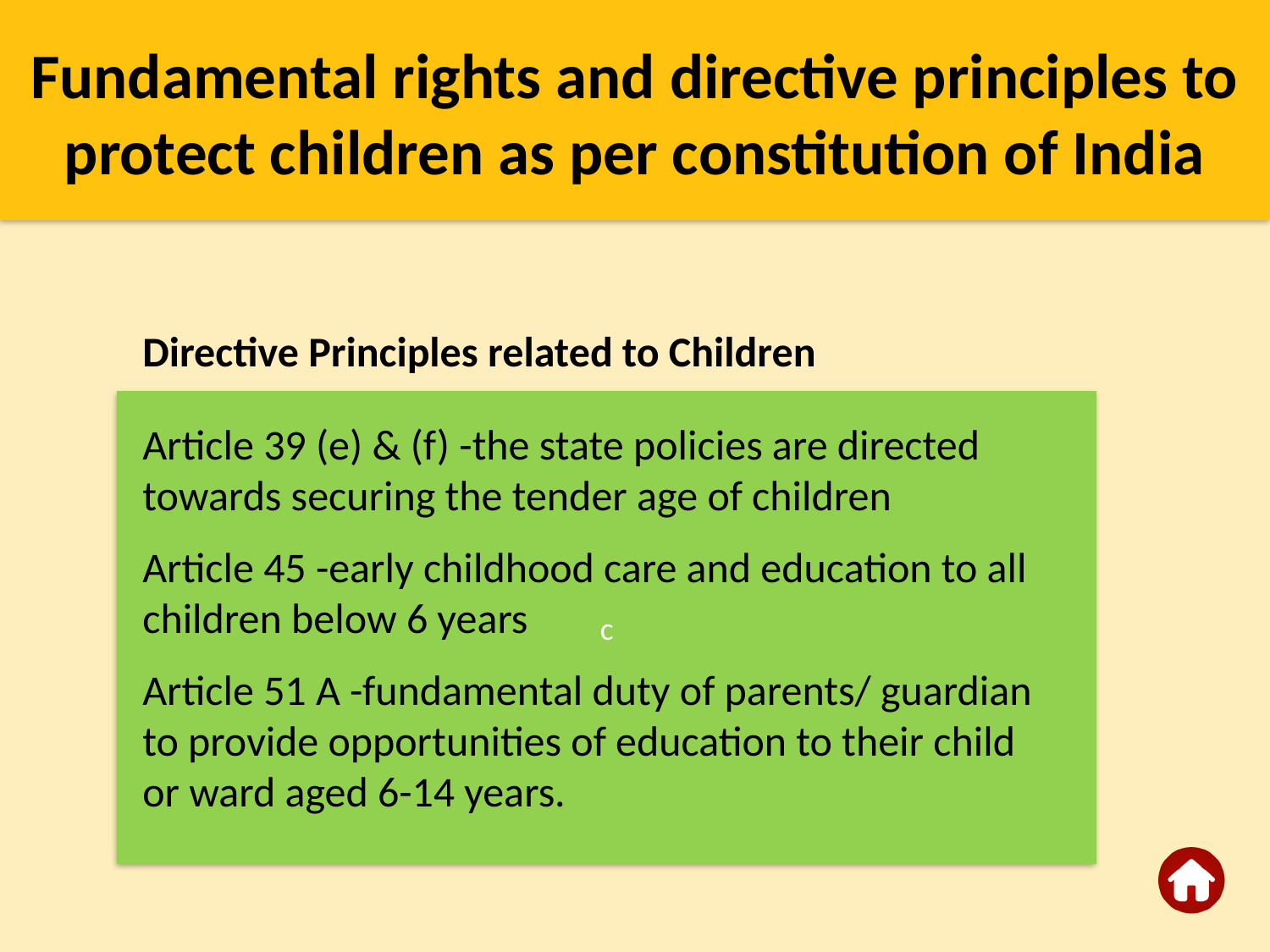

Fundamental rights and directive principles to protect children as per constitution of India
Directive Principles related to Children
Article 39 (e) & (f) -the state policies are directed towards securing the tender age of children
Article 45 -early childhood care and education to all children below 6 years
Article 51 A -fundamental duty of parents/ guardian to provide opportunities of education to their child or ward aged 6-14 years.
c